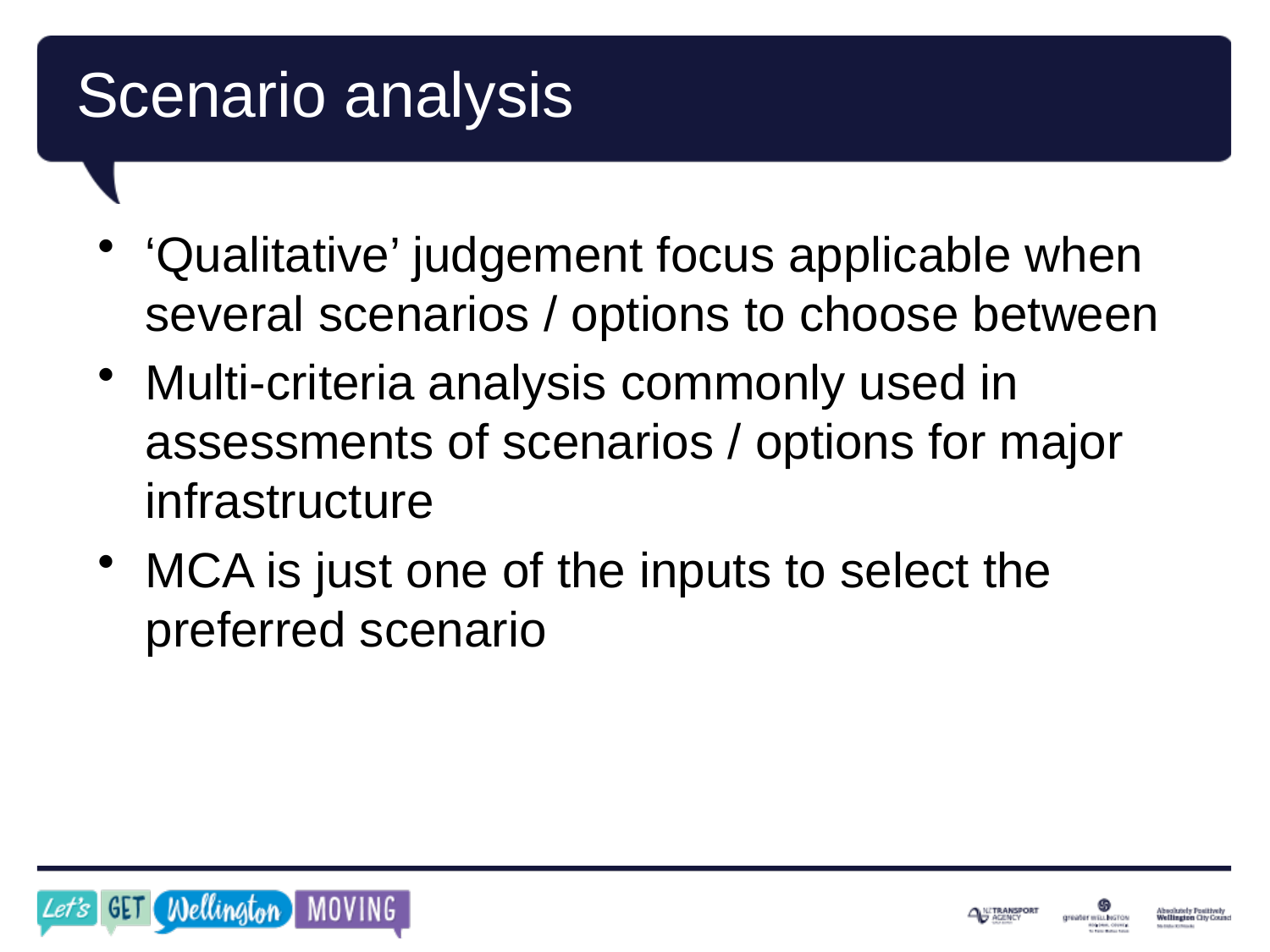

# Scenario analysis
‘Qualitative’ judgement focus applicable when several scenarios / options to choose between
Multi-criteria analysis commonly used in assessments of scenarios / options for major infrastructure
MCA is just one of the inputs to select the preferred scenario